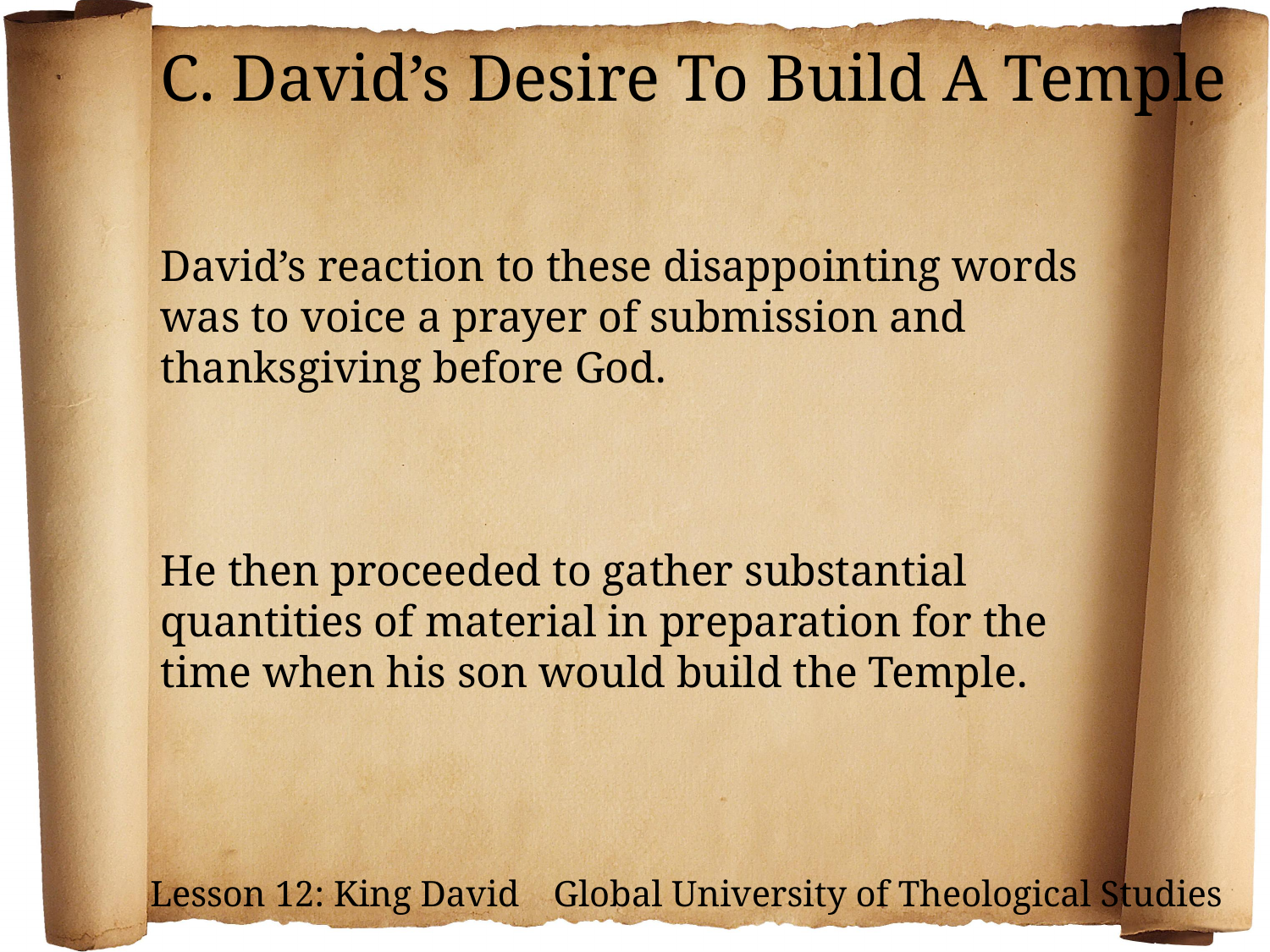

C. David’s Desire To Build A Temple
David’s reaction to these disappointing words was to voice a prayer of submission and thanksgiving before God.

He then proceeded to gather substantial quantities of material in preparation for the time when his son would build the Temple.
Lesson 12: King David    Global University of Theological Studies